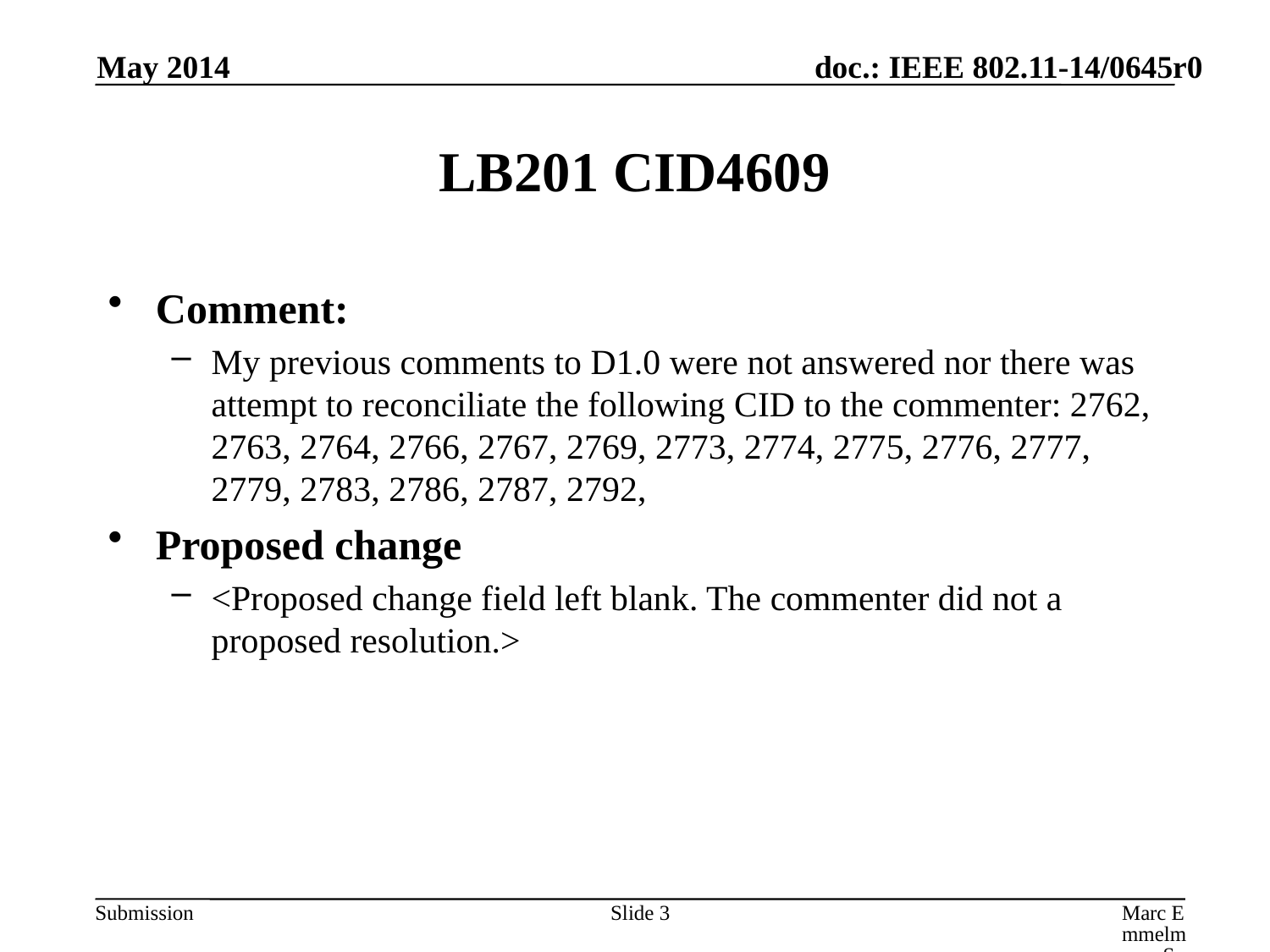

May 2014
# LB201 CID4609
Comment:
My previous comments to D1.0 were not answered nor there was attempt to reconciliate the following CID to the commenter: 2762, 2763, 2764, 2766, 2767, 2769, 2773, 2774, 2775, 2776, 2777, 2779, 2783, 2786, 2787, 2792,
Proposed change
<Proposed change field left blank. The commenter did not a proposed resolution.>
Slide 3
Marc Emmelmann, Self